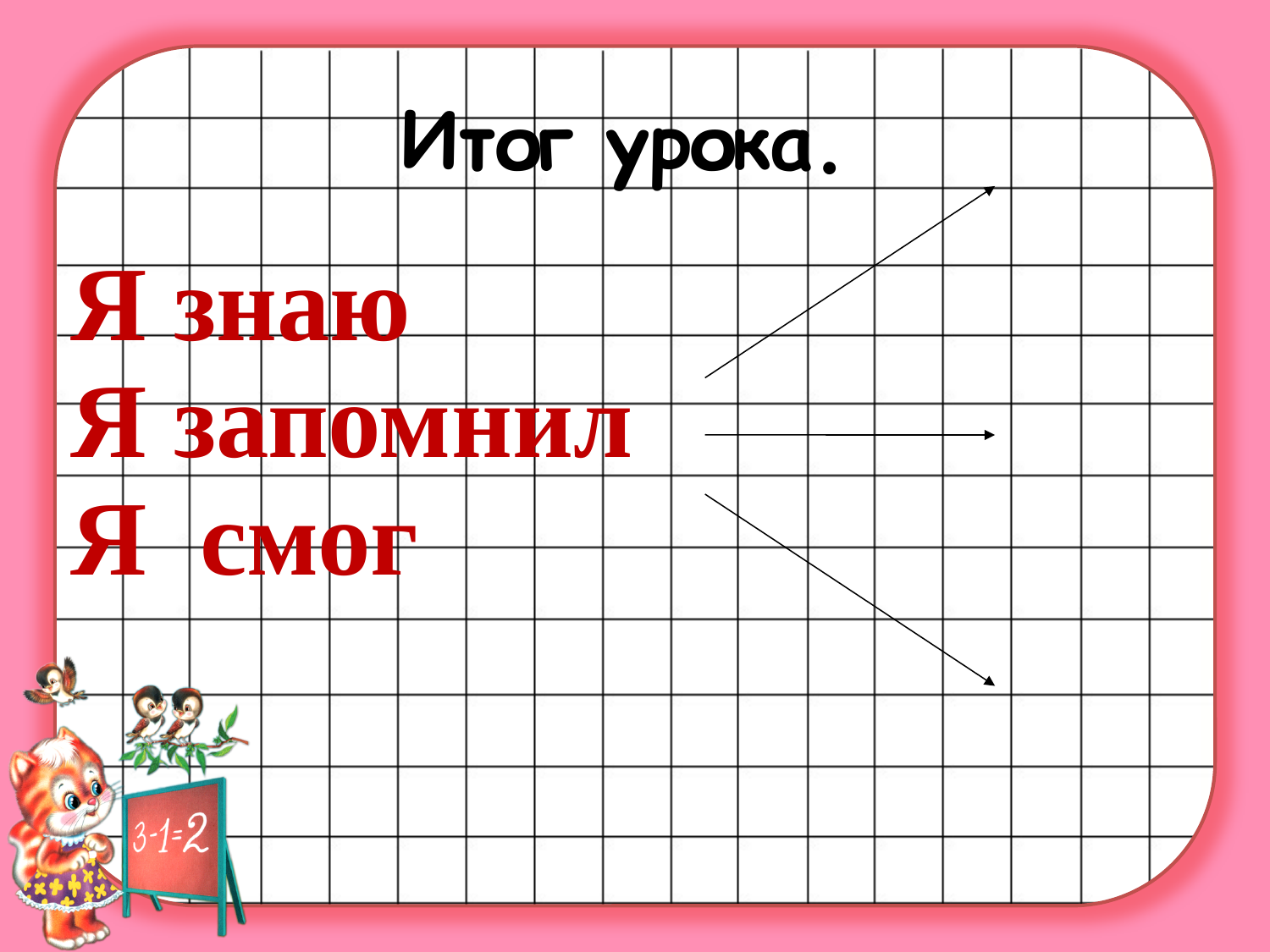

Итог урока.

| Я знаю Я запомнил Я смог |
| --- |